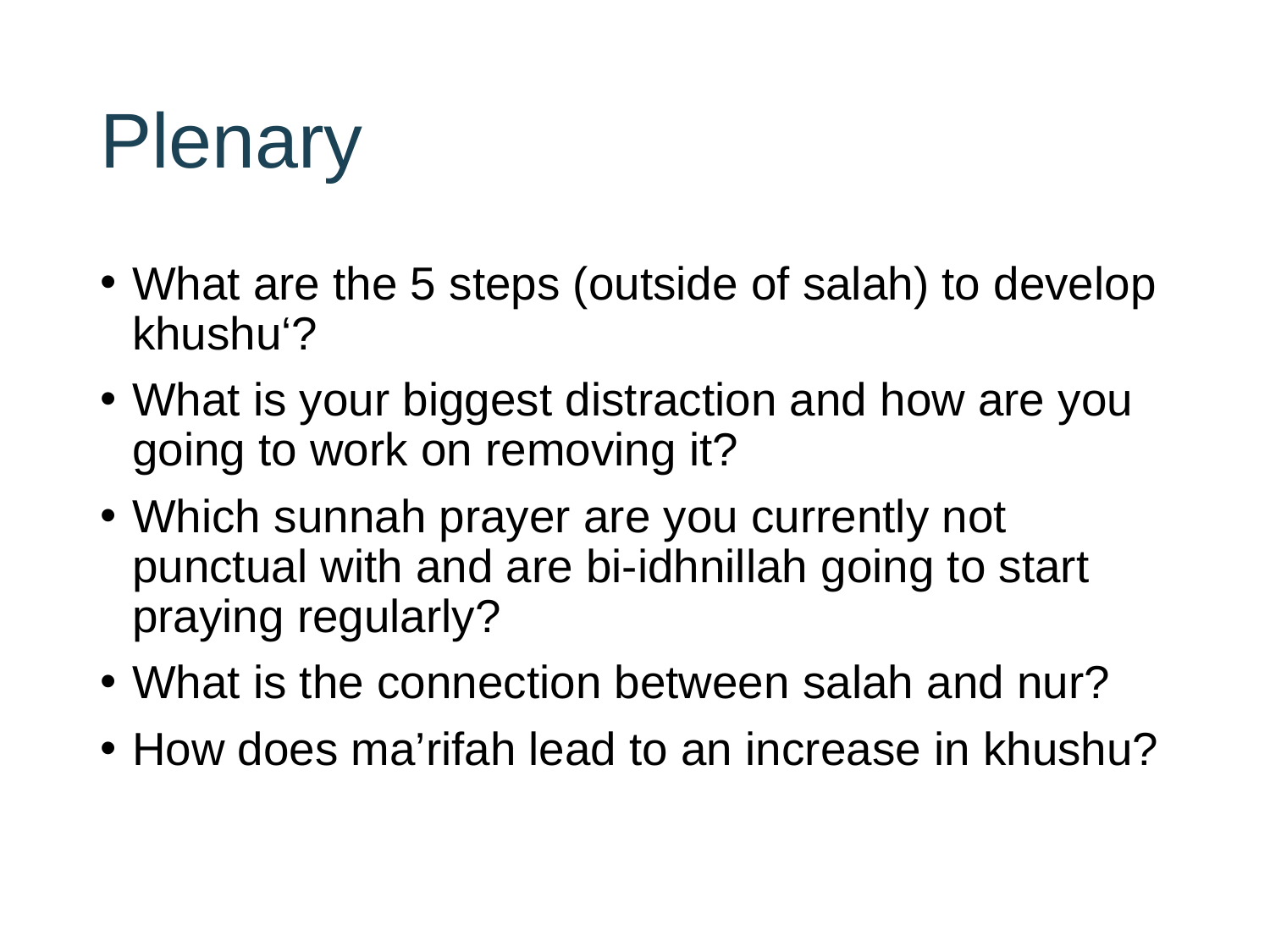

# Plenary
What are the 5 steps (outside of salah) to develop khushu‘?
What is your biggest distraction and how are you going to work on removing it?
Which sunnah prayer are you currently not punctual with and are bi-idhnillah going to start praying regularly?
What is the connection between salah and nur?
How does ma’rifah lead to an increase in khushu?